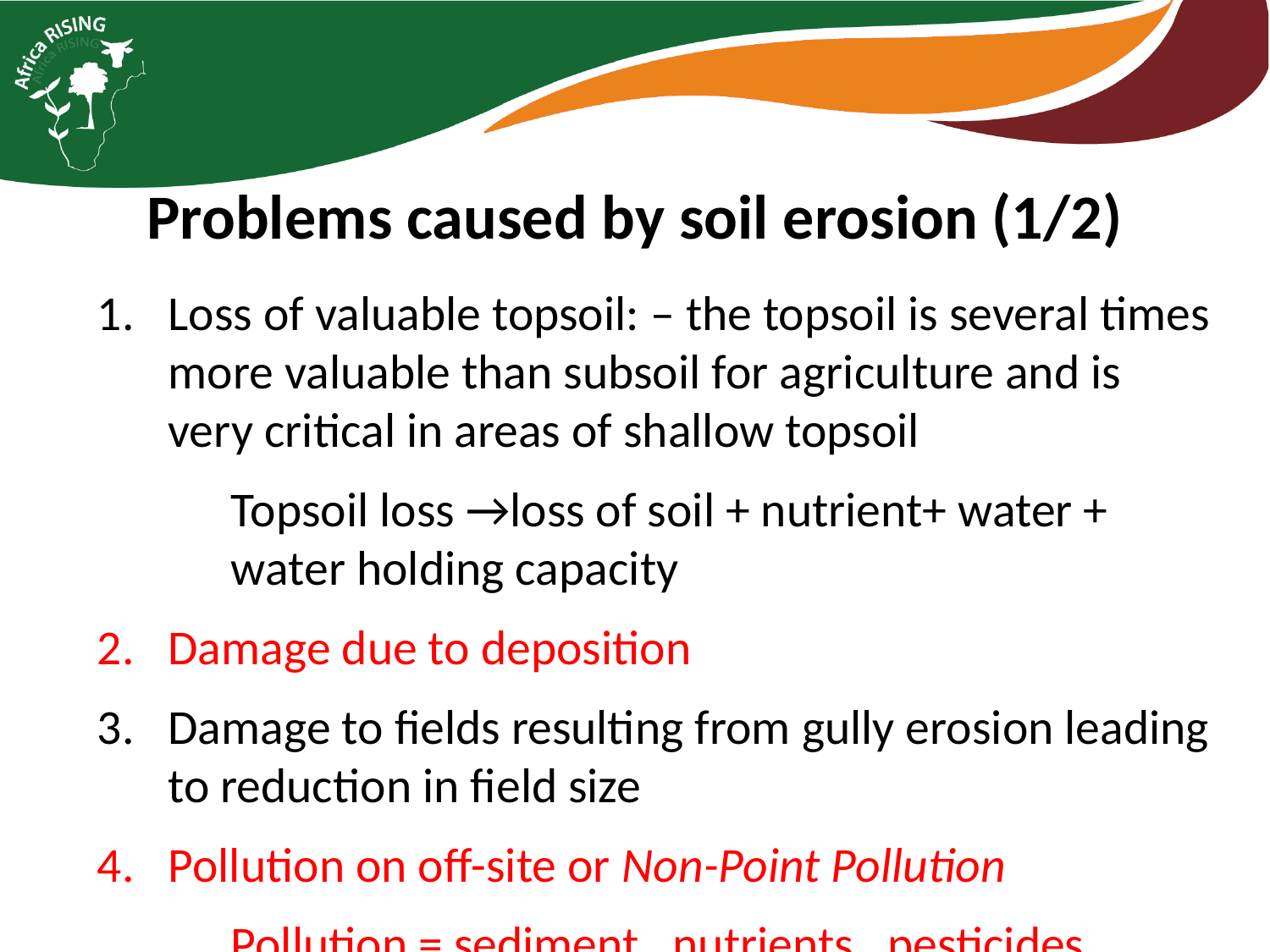

# Problems caused by soil erosion (1/2)
Loss of valuable topsoil: – the topsoil is several times more valuable than subsoil for agriculture and is very critical in areas of shallow topsoil
	Topsoil loss →loss of soil + nutrient+ water + water holding capacity
Damage due to deposition
Damage to fields resulting from gully erosion leading to reduction in field size
Pollution on off-site or Non-Point Pollution
	Pollution = sediment,  nutrients,  pesticides